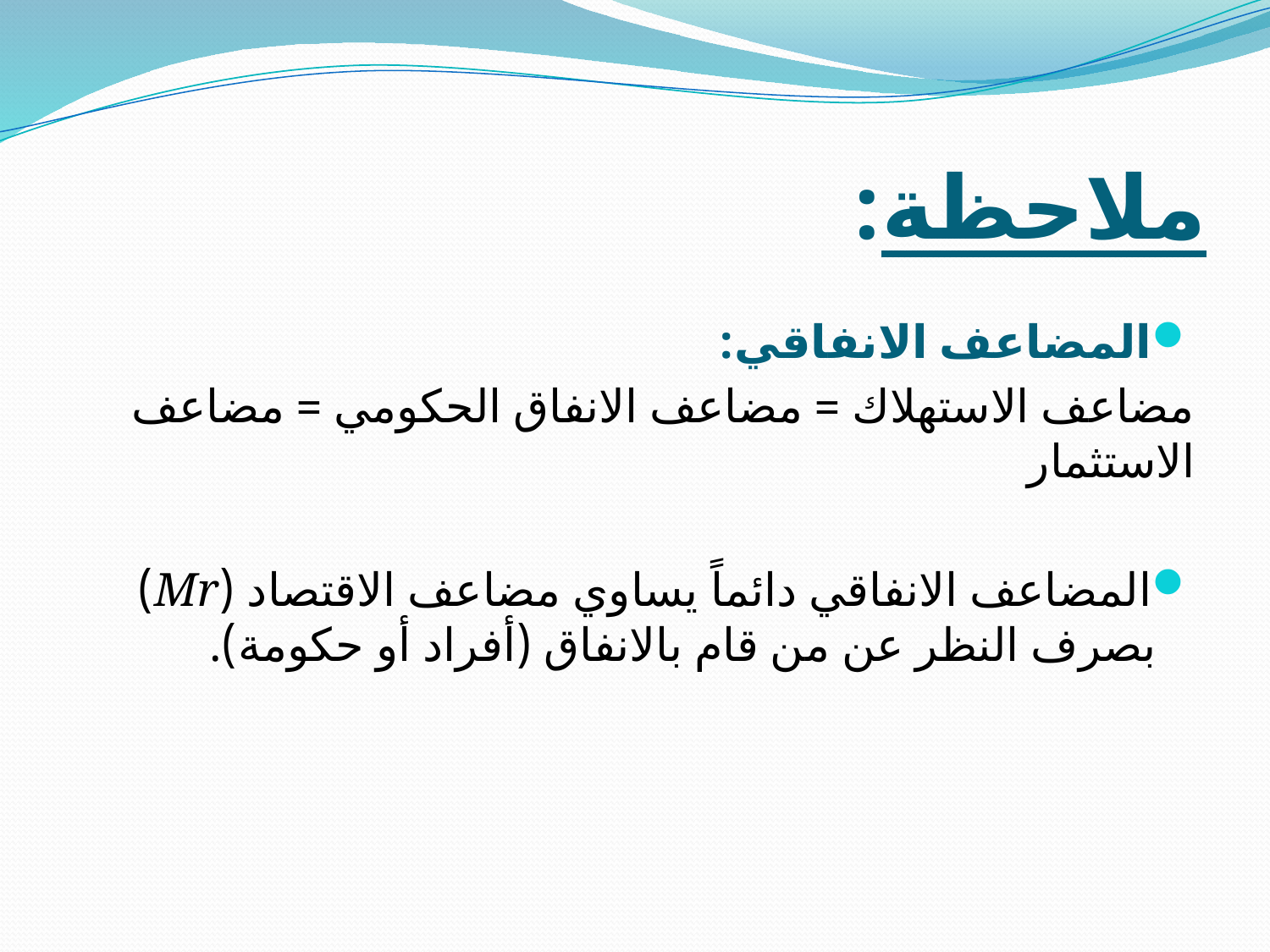

# ملاحظة:
المضاعف الانفاقي:
مضاعف الاستهلاك = مضاعف الانفاق الحكومي = مضاعف الاستثمار

المضاعف الانفاقي دائماً يساوي مضاعف الاقتصاد (Mr) بصرف النظر عن من قام بالانفاق (أفراد أو حكومة).